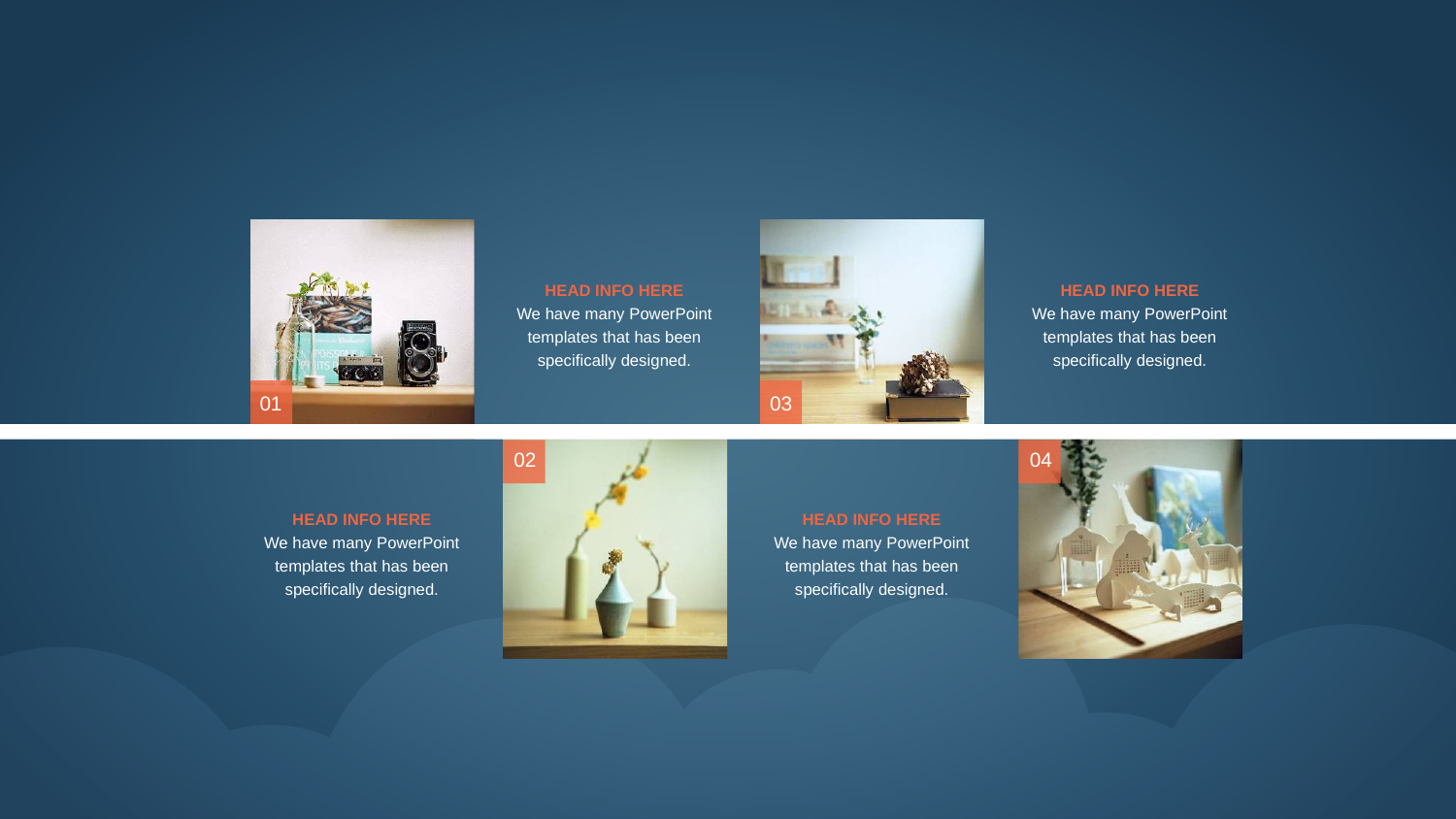

HEAD INFO HERE
We have many PowerPoint templates that has been specifically designed.
HEAD INFO HERE
We have many PowerPoint templates that has been specifically designed.

01
03

02
04

HEAD INFO HERE
We have many PowerPoint templates that has been specifically designed.
HEAD INFO HERE
We have many PowerPoint templates that has been specifically designed.